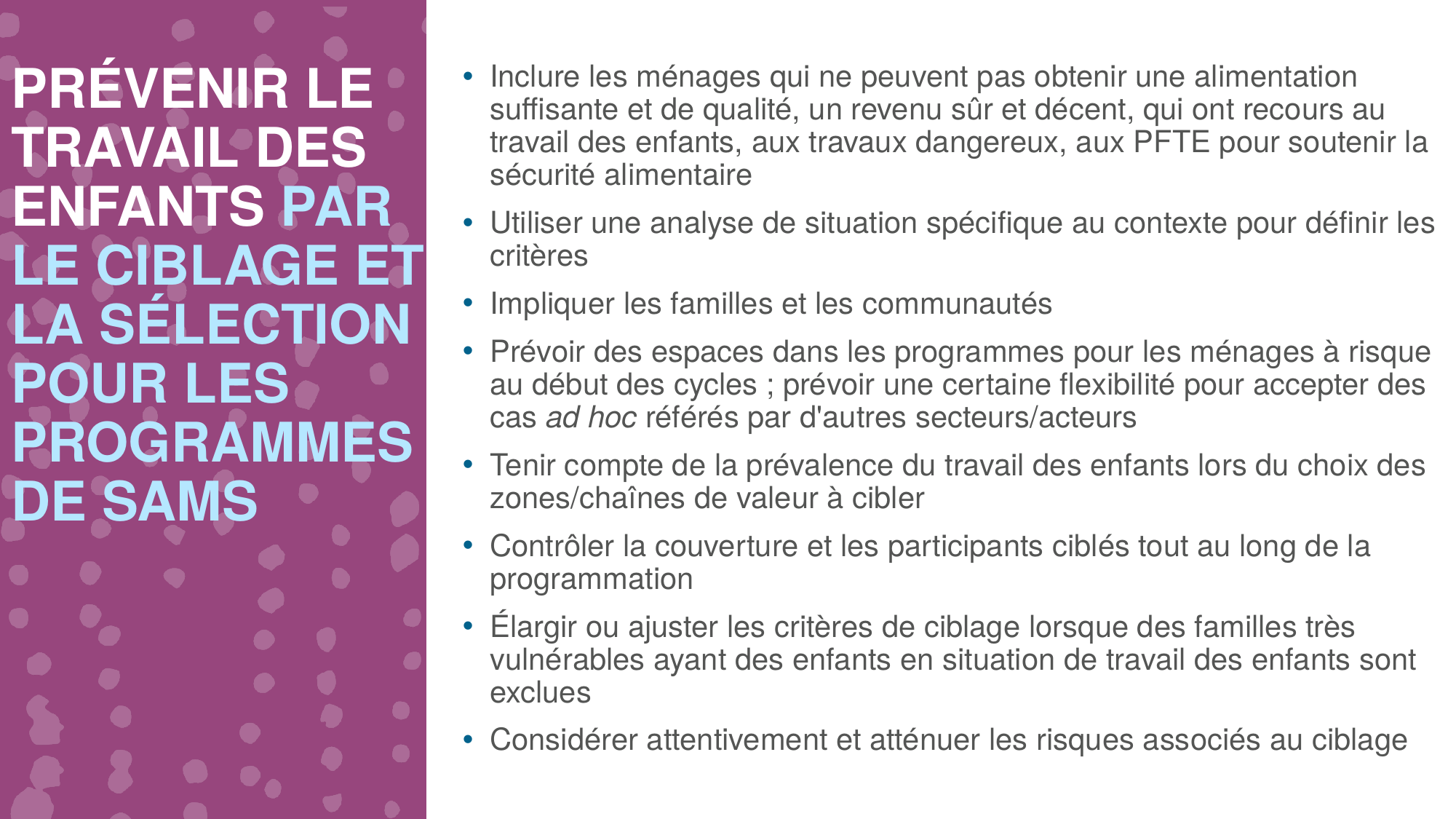

PRÉVENIR LE TRAVAIL DES ENFANTS PAR LE CIBLAGE ET LA SÉLECTION POUR LES PROGRAMMES DE SAMS

Inclure les ménages qui ne peuvent pas obtenir une alimentation suffisante et de qualité, un revenu sûr et décent, qui ont recours au travail des enfants, aux travaux dangereux, aux PFTE pour soutenir la sécurité alimentaire
Utiliser une analyse de situation spécifique au contexte pour définir les critères
Impliquer les familles et les communautés
Prévoir des espaces dans les programmes pour les ménages à risque au début des cycles ; prévoir une certaine flexibilité pour accepter des cas ad hoc référés par d'autres secteurs/acteurs
Tenir compte de la prévalence du travail des enfants lors du choix des zones/chaînes de valeur à cibler
Contrôler la couverture et les participants ciblés tout au long de la programmation
Élargir ou ajuster les critères de ciblage lorsque des familles très vulnérables ayant des enfants en situation de travail des enfants sont exclues
Considérer attentivement et atténuer les risques associés au ciblage